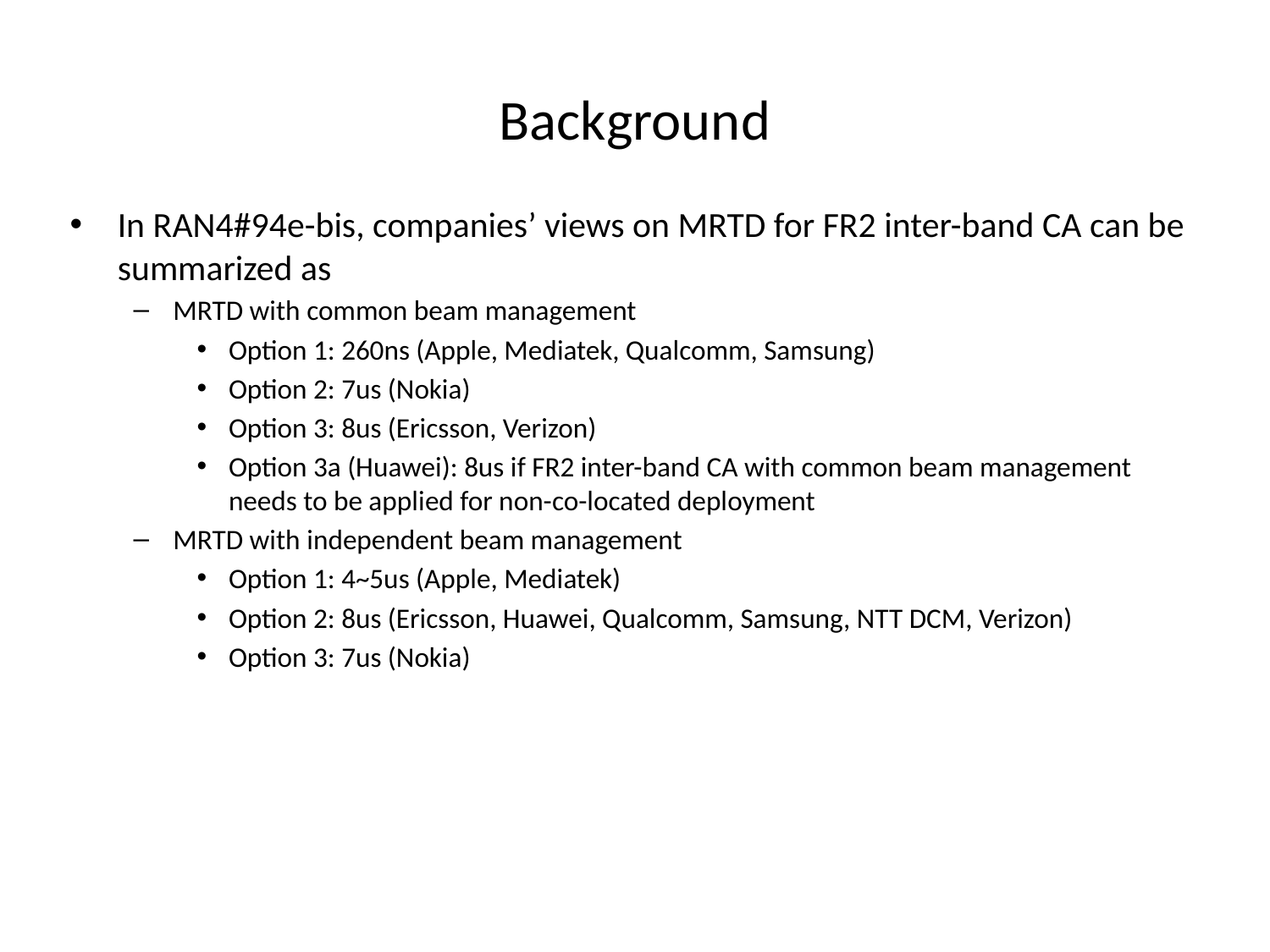

# Background
In RAN4#94e-bis, companies’ views on MRTD for FR2 inter-band CA can be summarized as
MRTD with common beam management
Option 1: 260ns (Apple, Mediatek, Qualcomm, Samsung)
Option 2: 7us (Nokia)
Option 3: 8us (Ericsson, Verizon)
Option 3a (Huawei): 8us if FR2 inter-band CA with common beam management needs to be applied for non-co-located deployment
MRTD with independent beam management
Option 1: 4~5us (Apple, Mediatek)
Option 2: 8us (Ericsson, Huawei, Qualcomm, Samsung, NTT DCM, Verizon)
Option 3: 7us (Nokia)
2